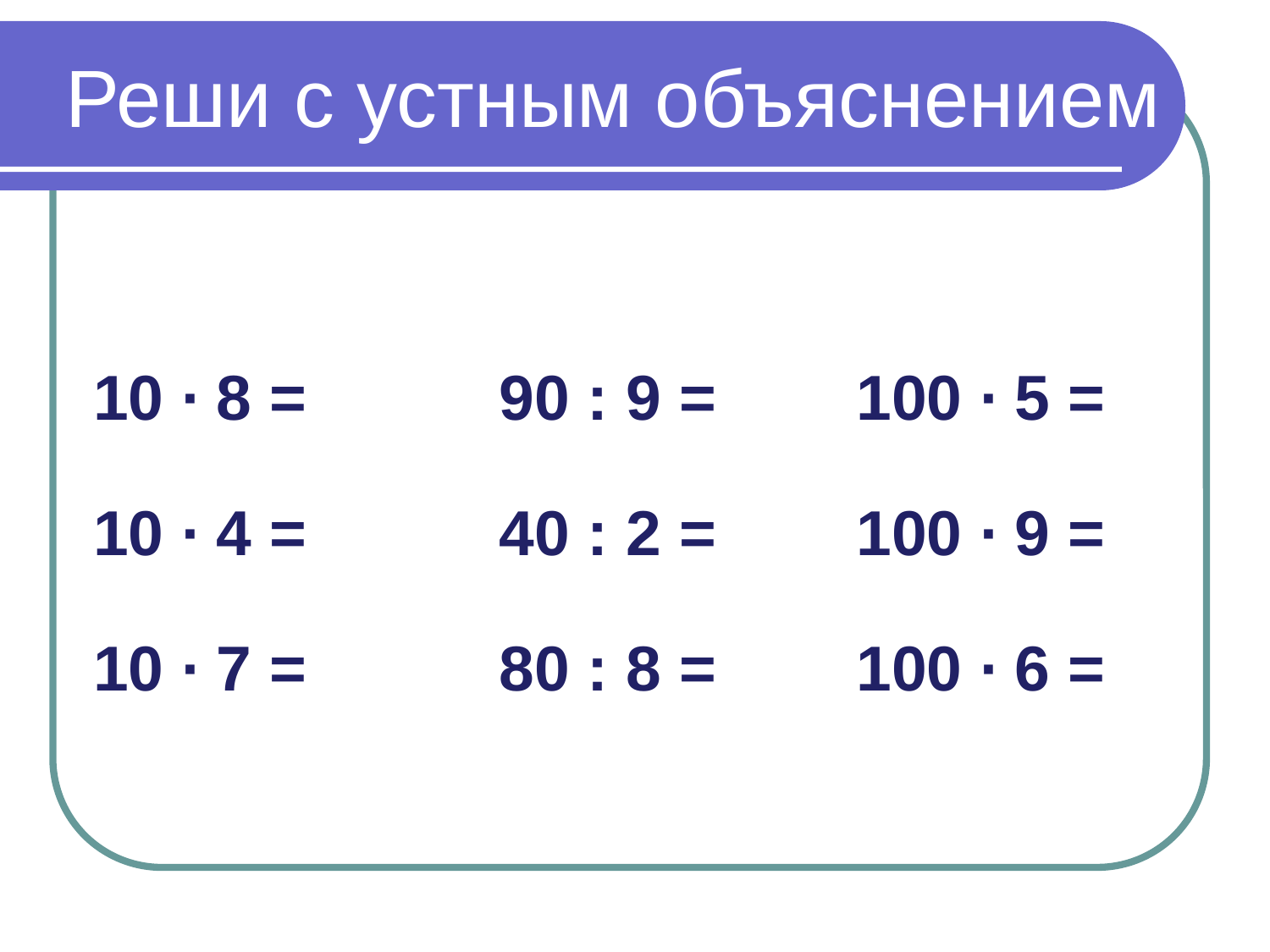

Реши с устным объяснением
10 ∙ 8 =           90 : 9 =        100 ∙ 5 =
10 ∙ 4 =           40 : 2 =        100 ∙ 9 =
10 ∙ 7 =           80 : 8 =        100 ∙ 6 =